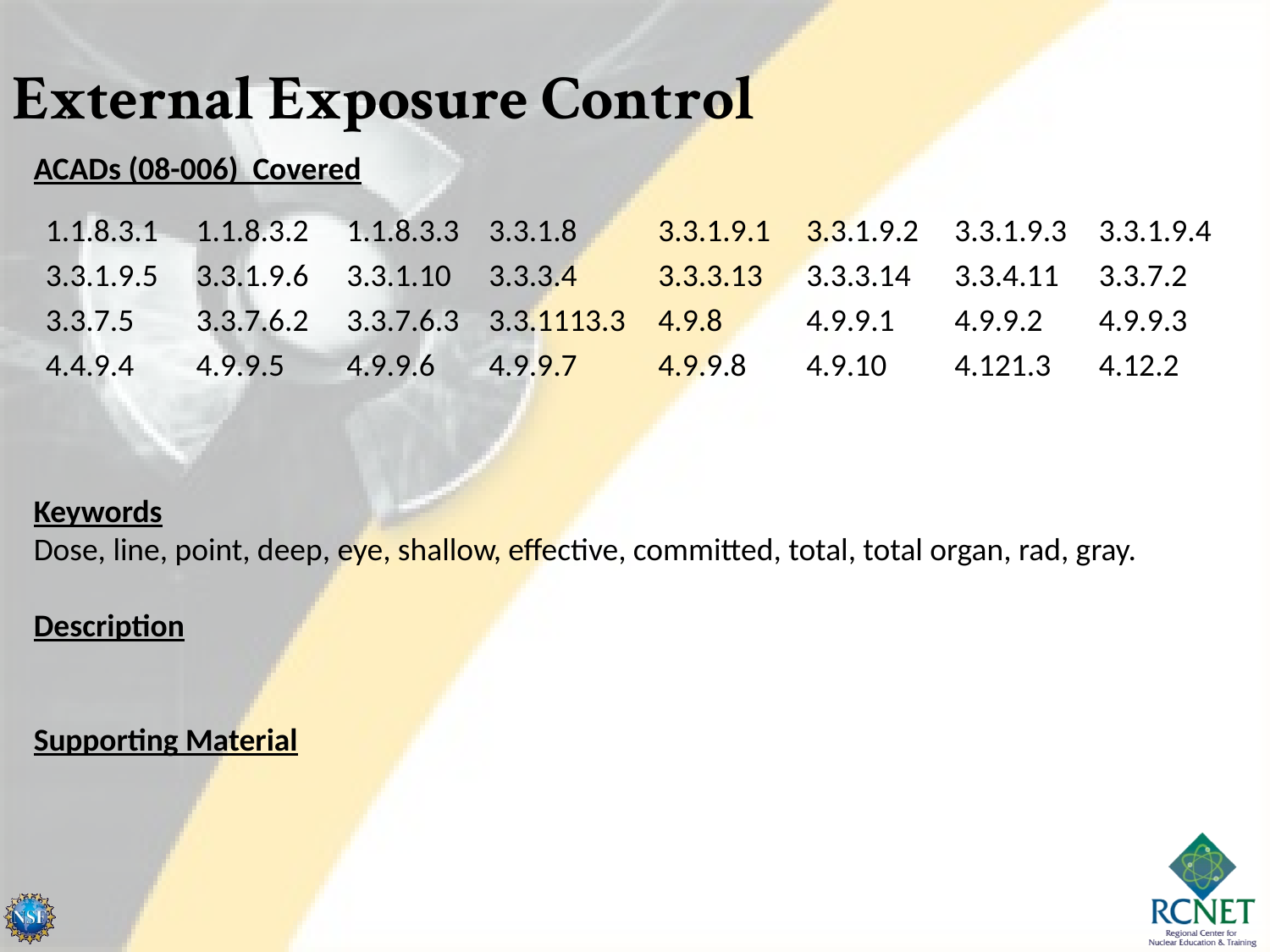

External Exposure Control
ACADs (08-006)  Covered

Keywords
Dose, line, point, deep, eye, shallow, effective, committed, total, total organ, rad, gray.

Description

Supporting Material

| 1.1.8.3.1 | 1.1.8.3.2 | 1.1.8.3.3 | 3.3.1.8 | 3.3.1.9.1 | 3.3.1.9.2 | 3.3.1.9.3 | 3.3.1.9.4 |
| --- | --- | --- | --- | --- | --- | --- | --- |
| 3.3.1.9.5 | 3.3.1.9.6 | 3.3.1.10 | 3.3.3.4 | 3.3.3.13 | 3.3.3.14 | 3.3.4.11 | 3.3.7.2 |
| 3.3.7.5 | 3.3.7.6.2 | 3.3.7.6.3 | 3.3.1113.3 | 4.9.8 | 4.9.9.1 | 4.9.9.2 | 4.9.9.3 |
| 4.4.9.4 | 4.9.9.5 | 4.9.9.6 | 4.9.9.7 | 4.9.9.8 | 4.9.10 | 4.121.3 | 4.12.2 |